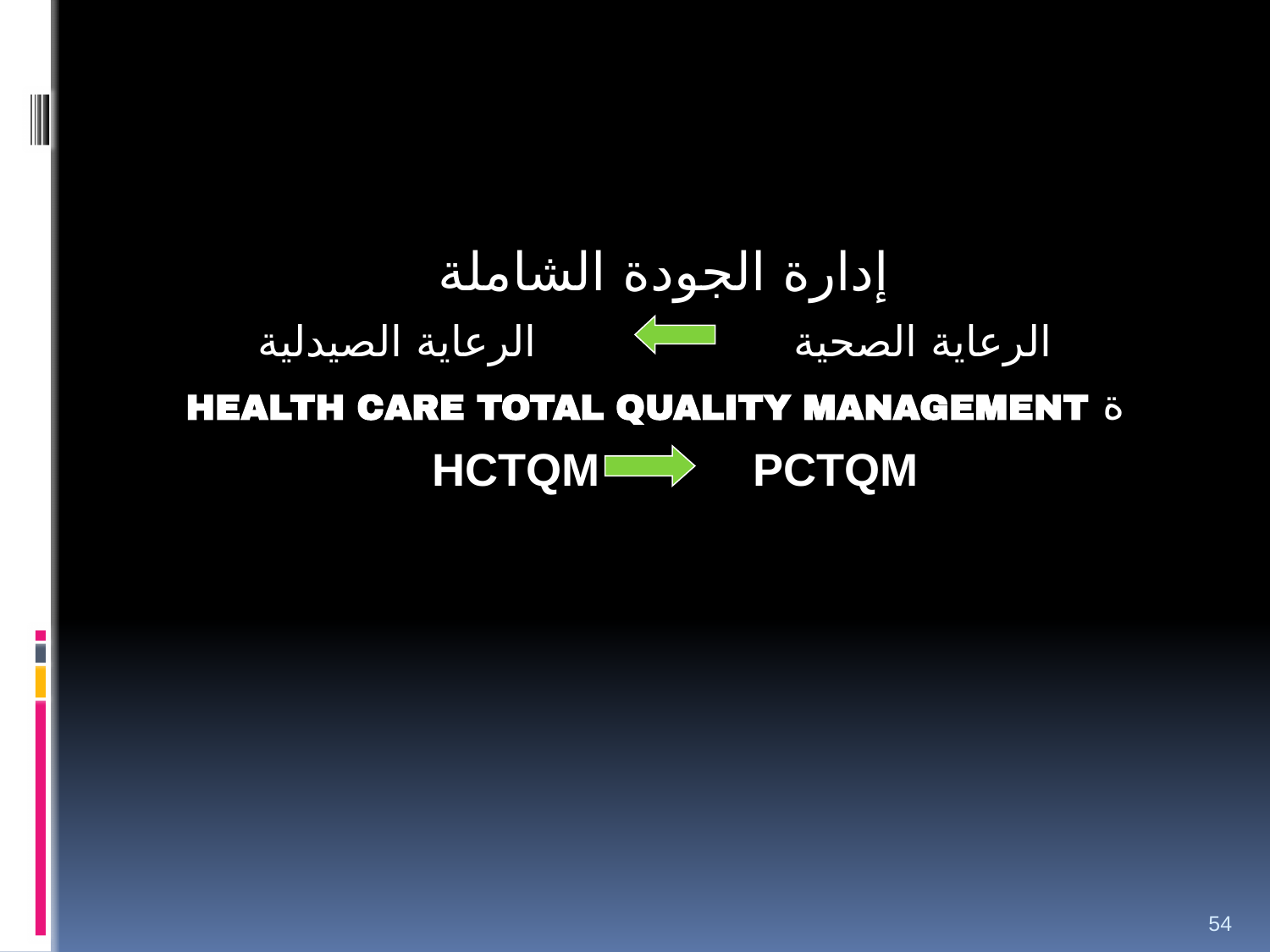

إدارة الجودة الشاملة
الرعاية الصحية                   الرعاية الصيدلية
ة HEALTH CARE TOTAL QUALITY MANAGEMENT
HCTQM            PCTQM

54